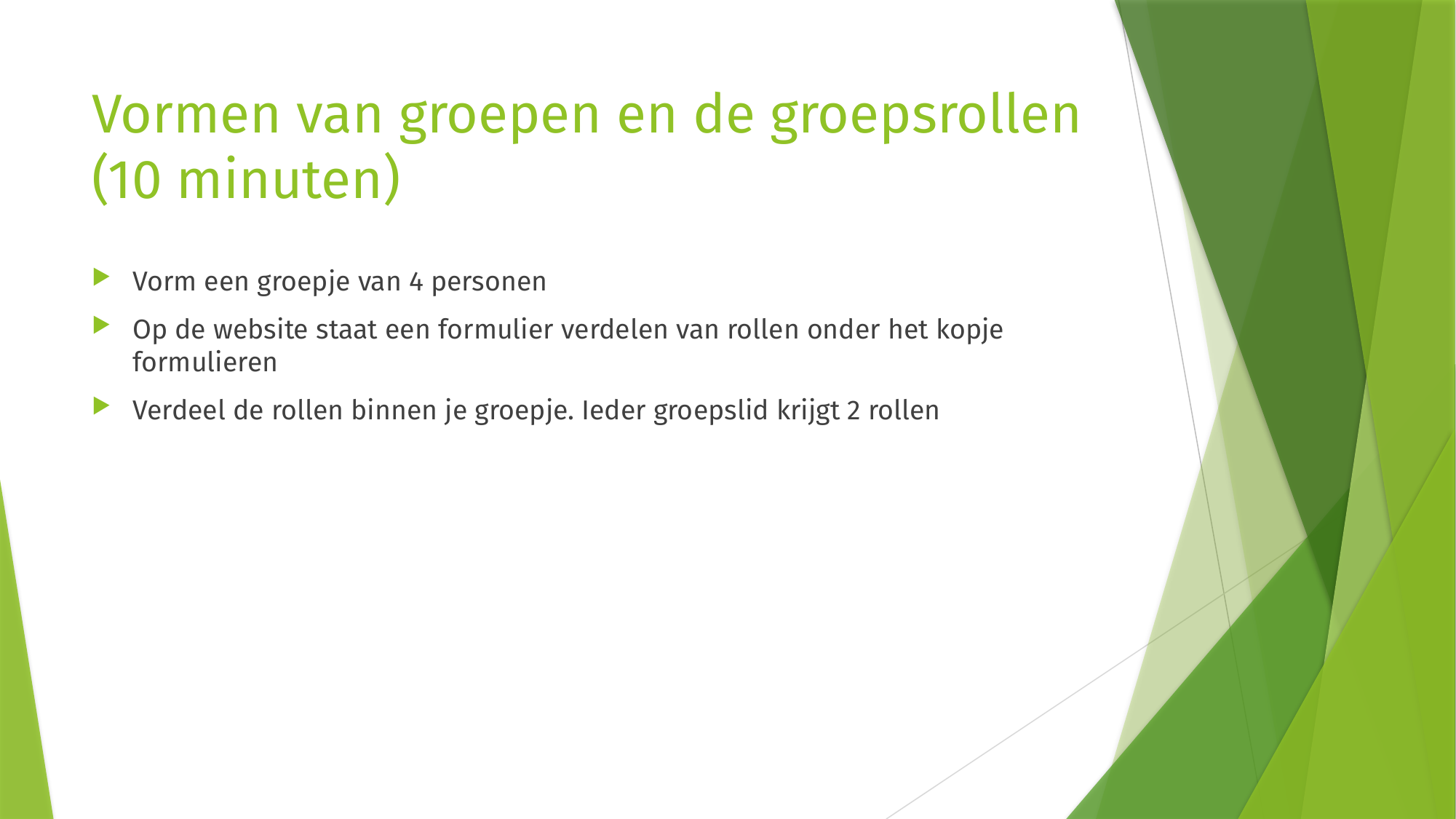

# Vormen van groepen en de groepsrollen (10 minuten)
Vorm een groepje van 4 personen
Op de website staat een formulier verdelen van rollen onder het kopje formulieren
Verdeel de rollen binnen je groepje. Ieder groepslid krijgt 2 rollen